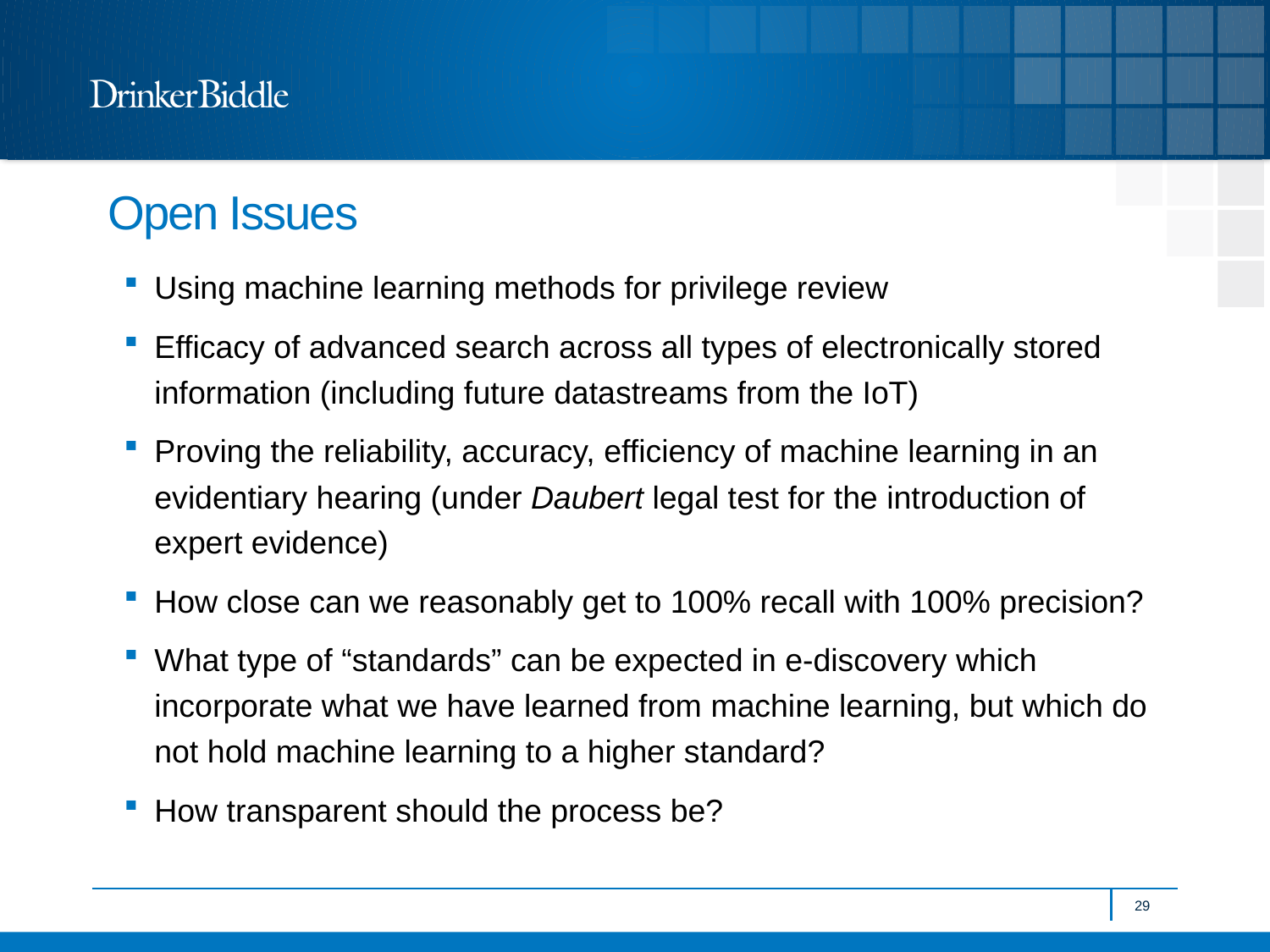

# Open Issues
Using machine learning methods for privilege review
Efficacy of advanced search across all types of electronically stored information (including future datastreams from the IoT)
Proving the reliability, accuracy, efficiency of machine learning in an evidentiary hearing (under Daubert legal test for the introduction of expert evidence)
How close can we reasonably get to 100% recall with 100% precision?
What type of “standards” can be expected in e-discovery which incorporate what we have learned from machine learning, but which do not hold machine learning to a higher standard?
How transparent should the process be?

29